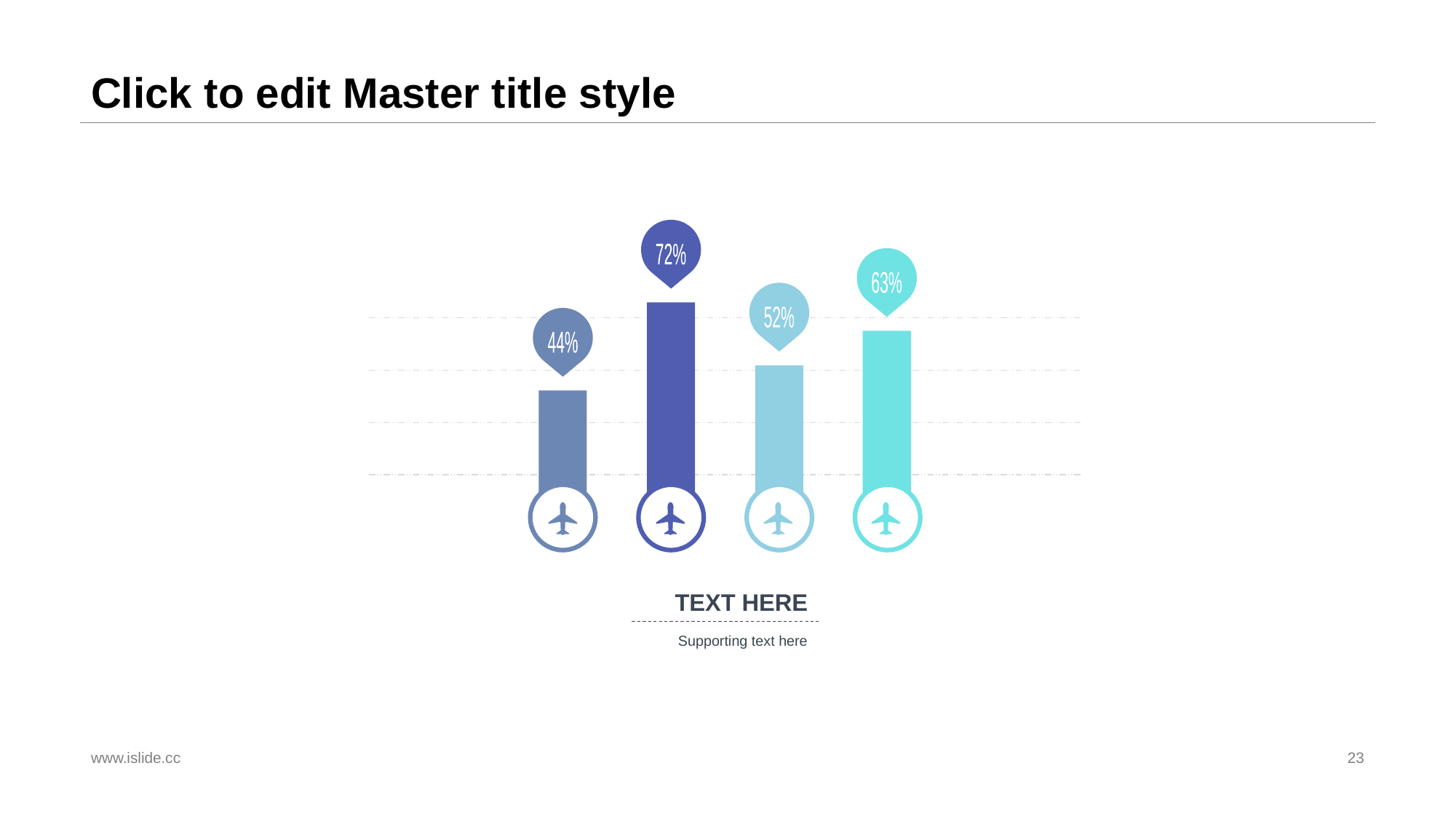

# Click to edit Master title style

72%

63%

52%

44%

TEXT HERE
Supporting text here
www.islide.cc
23